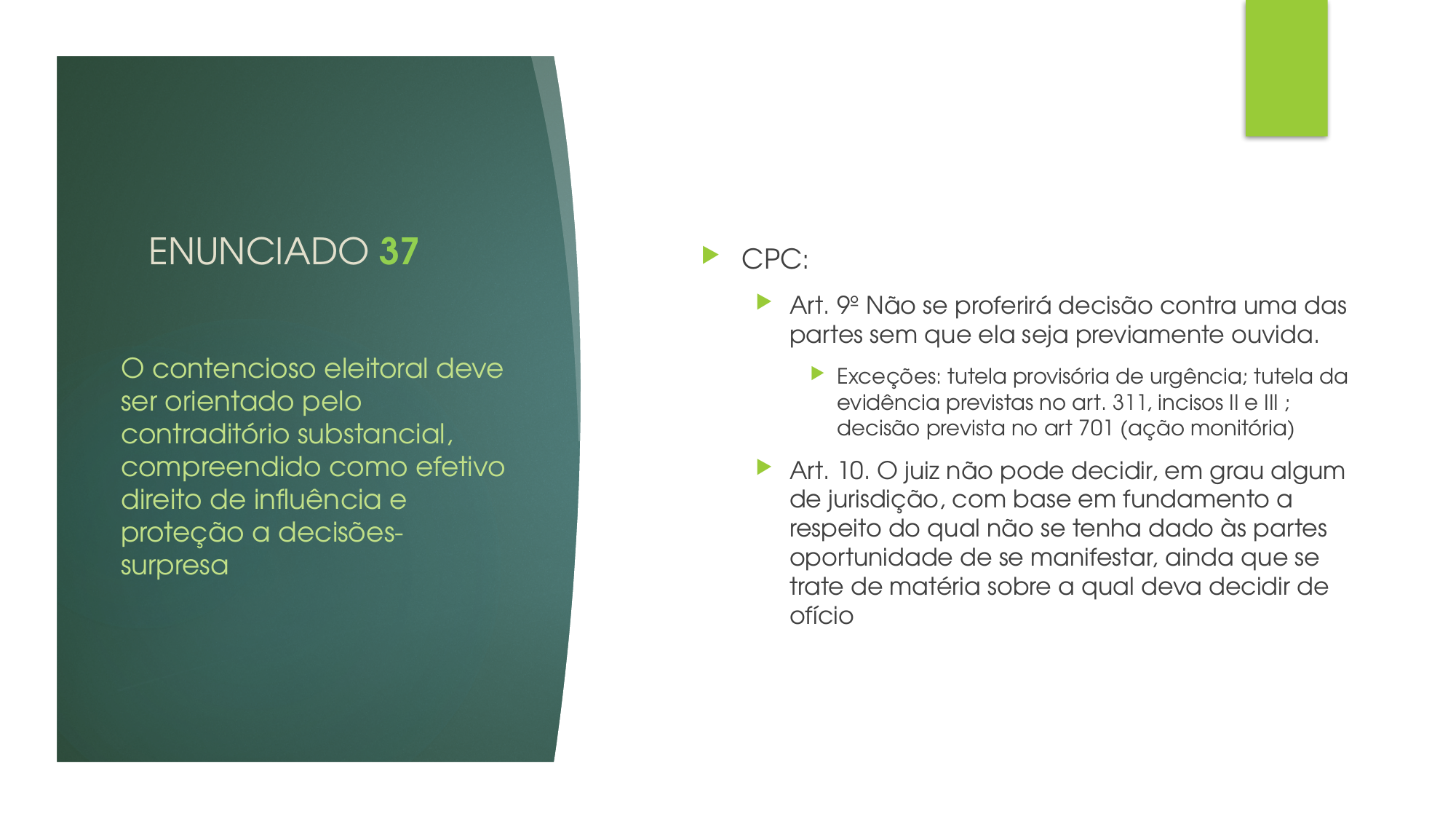

# ENUNCIADO 37
CPC:
Art. 9º Não se proferirá decisão contra uma das partes sem que ela seja previamente ouvida.
Exceções: tutela provisória de urgência; tutela da evidência previstas no art. 311, incisos II e III ; decisão prevista no art 701 (ação monitória)
Art. 10. O juiz não pode decidir, em grau algum de jurisdição, com base em fundamento a respeito do qual não se tenha dado às partes oportunidade de se manifestar, ainda que se trate de matéria sobre a qual deva decidir de ofício

O contencioso eleitoral deve ser orientado pelo contraditório substancial, compreendido como efetivo direito de influência e proteção a decisões-surpresa